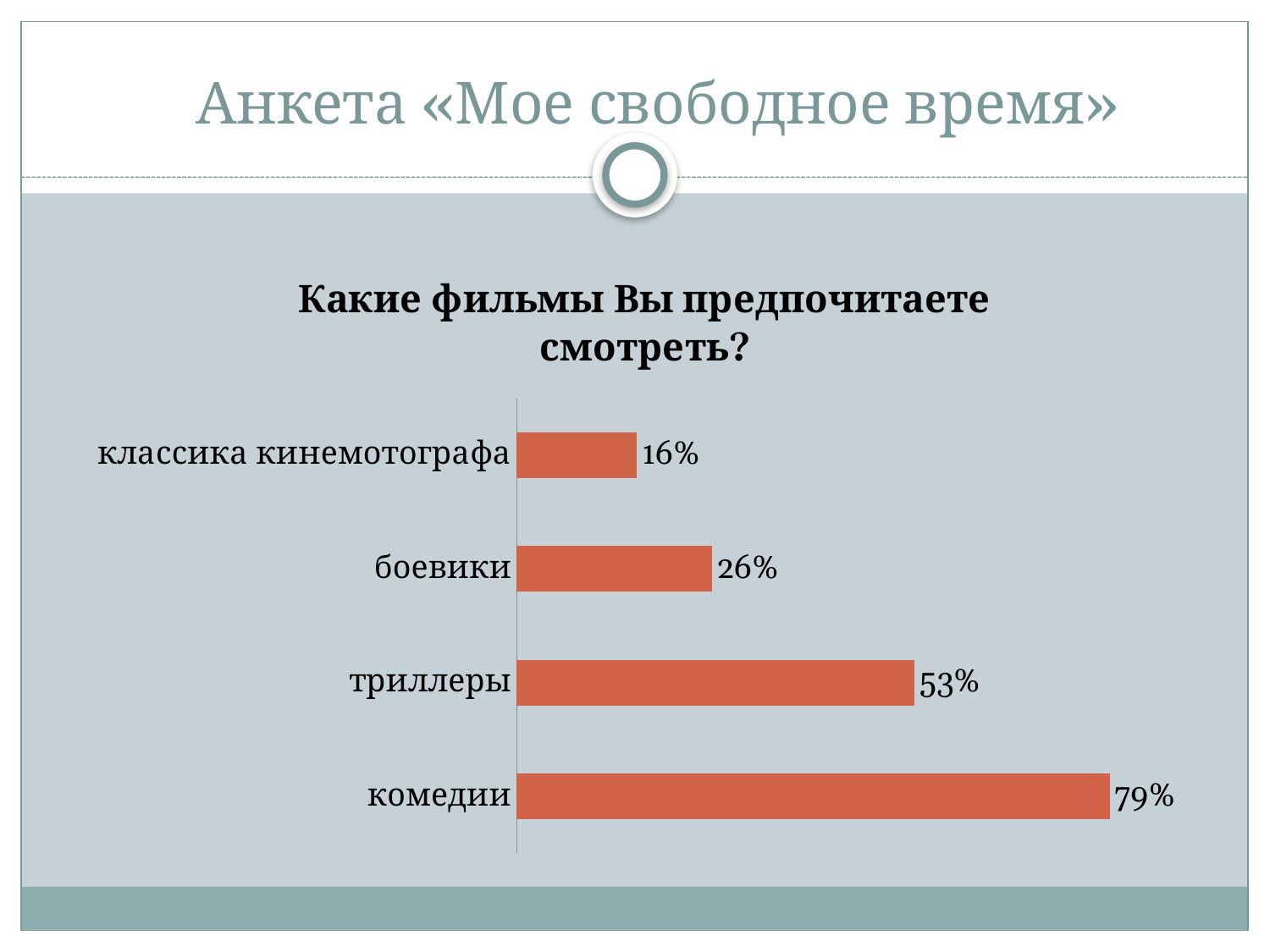

Анкета «Мое свободное время»

### Chart: Какие фильмы Вы предпочитаете смотреть?

| Category |  |
|---|---|
| комедии | 0.79 |
| триллеры | 0.53 |
| боевики | 0.26 |
| классика кинемотографа | 0.16 |